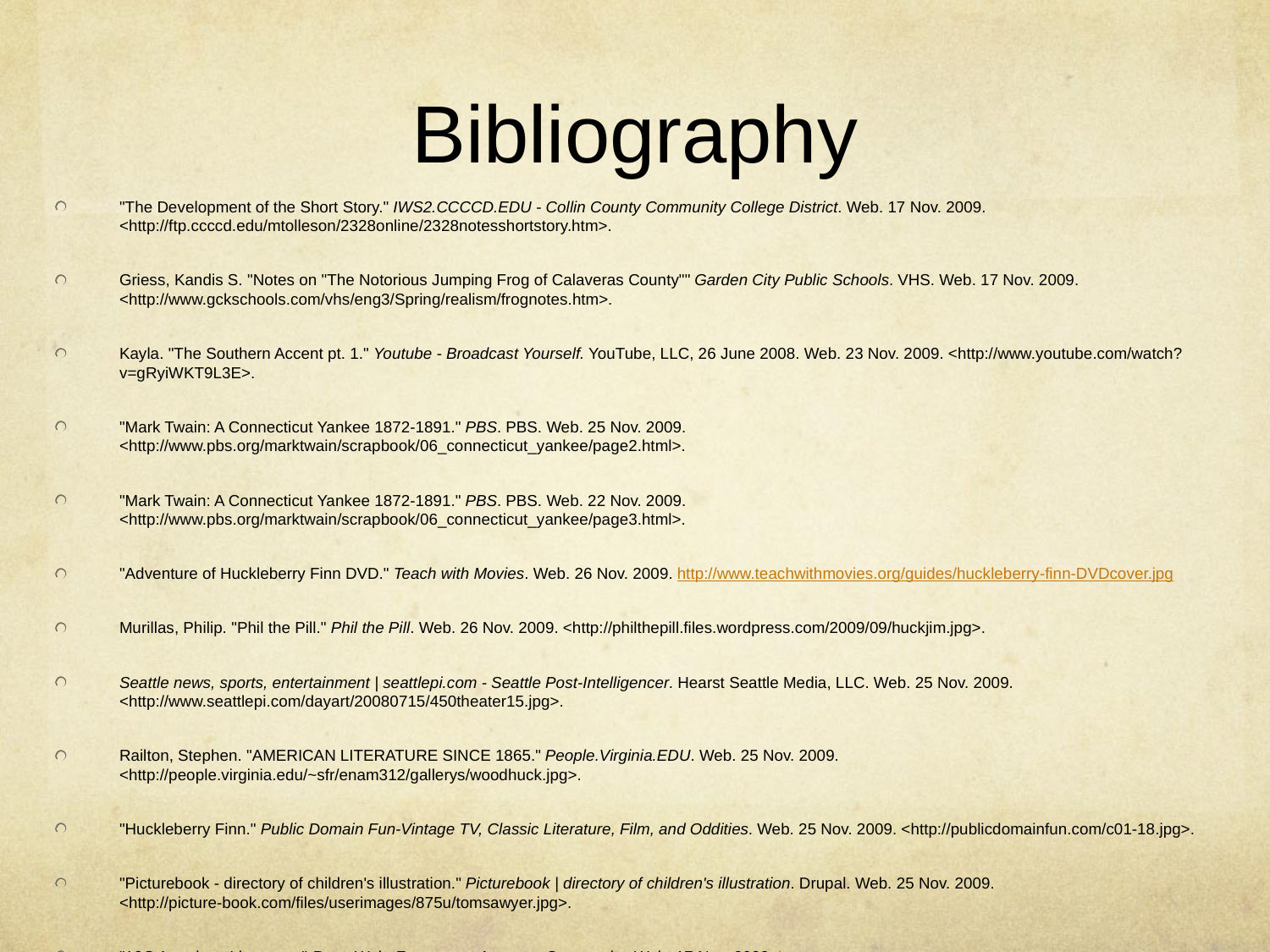

# Bibliography
"The Development of the Short Story." IWS2.CCCCD.EDU - Collin County Community College District. Web. 17 Nov. 2009. <http://ftp.ccccd.edu/mtolleson/2328online/2328notesshortstory.htm>.
Griess, Kandis S. "Notes on "The Notorious Jumping Frog of Calaveras County"" Garden City Public Schools. VHS. Web. 17 Nov. 2009. <http://www.gckschools.com/vhs/eng3/Spring/realism/frognotes.htm>.
Kayla. "The Southern Accent pt. 1." Youtube - Broadcast Yourself. YouTube, LLC, 26 June 2008. Web. 23 Nov. 2009. <http://www.youtube.com/watch?v=gRyiWKT9L3E>.
"Mark Twain: A Connecticut Yankee 1872-1891." PBS. PBS. Web. 25 Nov. 2009. <http://www.pbs.org/marktwain/scrapbook/06_connecticut_yankee/page2.html>.
"Mark Twain: A Connecticut Yankee 1872-1891." PBS. PBS. Web. 22 Nov. 2009. <http://www.pbs.org/marktwain/scrapbook/06_connecticut_yankee/page3.html>.
"Adventure of Huckleberry Finn DVD." Teach with Movies. Web. 26 Nov. 2009. http://www.teachwithmovies.org/guides/huckleberry-finn-DVDcover.jpg
Murillas, Philip. "Phil the Pill." Phil the Pill. Web. 26 Nov. 2009. <http://philthepill.files.wordpress.com/2009/09/huckjim.jpg>.
Seattle news, sports, entertainment | seattlepi.com - Seattle Post-Intelligencer. Hearst Seattle Media, LLC. Web. 25 Nov. 2009. <http://www.seattlepi.com/dayart/20080715/450theater15.jpg>.
Railton, Stephen. "AMERICAN LITERATURE SINCE 1865." People.Virginia.EDU. Web. 25 Nov. 2009. <http://people.virginia.edu/~sfr/enam312/gallerys/woodhuck.jpg>.
"Huckleberry Finn." Public Domain Fun-Vintage TV, Classic Literature, Film, and Oddities. Web. 25 Nov. 2009. <http://publicdomainfun.com/c01-18.jpg>.
"Picturebook - directory of children's illustration." Picturebook | directory of children's illustration. Drupal. Web. 25 Nov. 2009. <http://picture-book.com/files/userimages/875u/tomsawyer.jpg>.
"19C American Literature." RootsWeb: Freepages. Ancestry Community. Web. 17 Nov. 2009. http://freepages.books.rootsweb.ancestry.com/~rgrosser/19calit.html